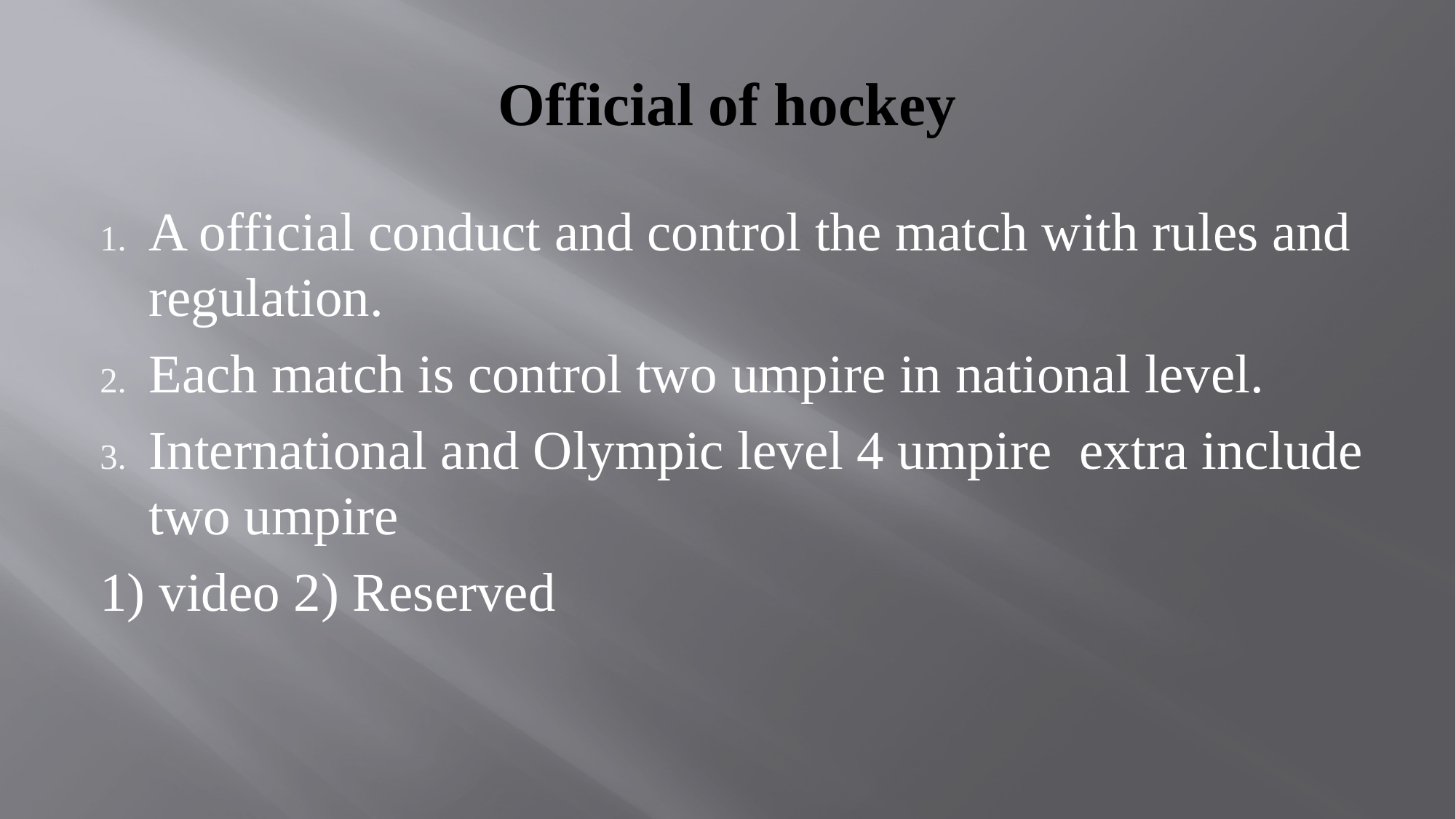

# Official of hockey
A official conduct and control the match with rules and regulation.
Each match is control two umpire in national level.
International and Olympic level 4 umpire  extra include two umpire
1) video 2) Reserved